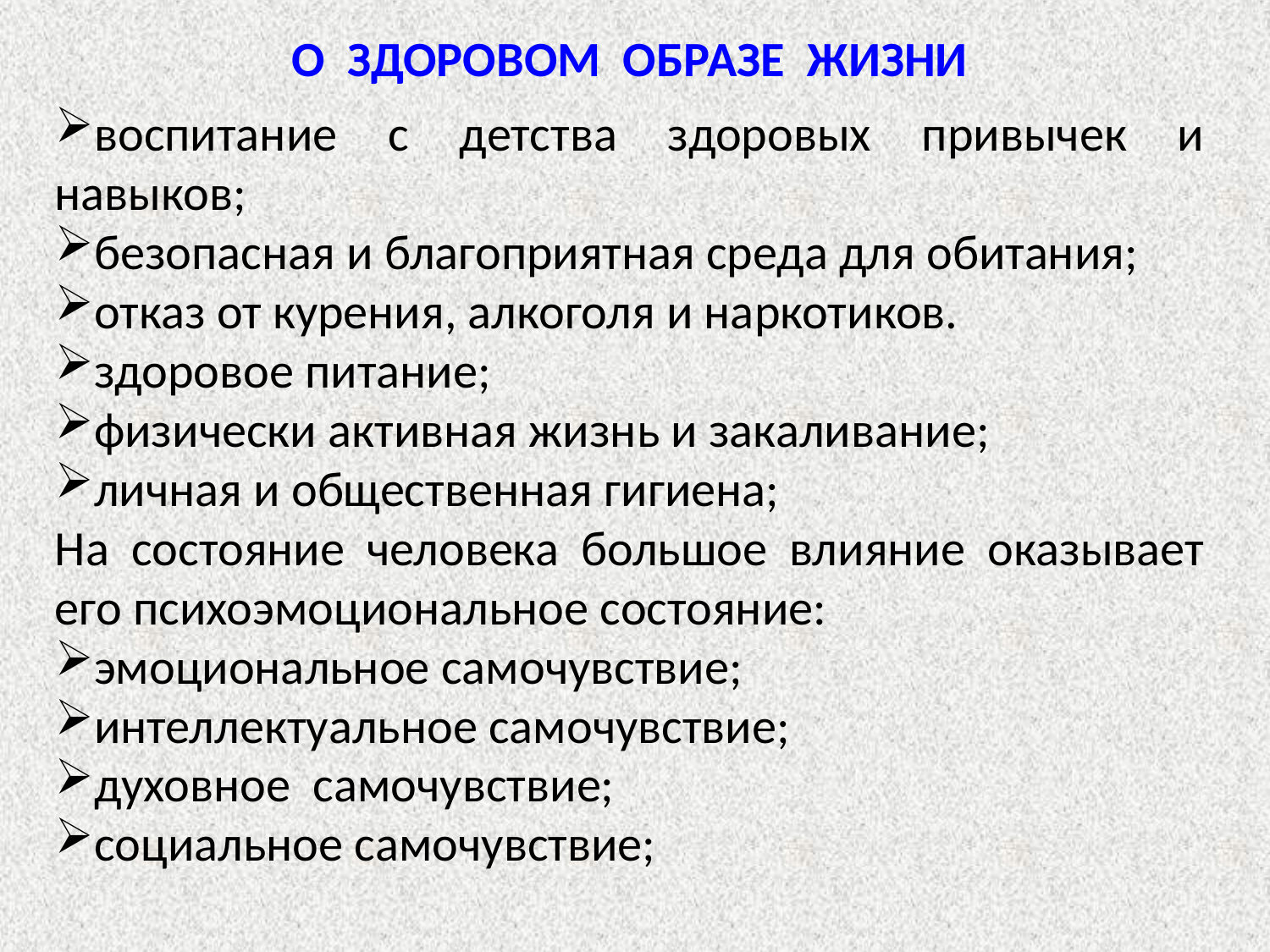

О  ЗДОРОВОМ  ОБРАЗЕ  ЖИЗНИ

воспитание с детства здоровых привычек и навыков;
безопасная и благоприятная среда для обитания;
отказ от курения, алкоголя и наркотиков.
здоровое питание;
физически активная жизнь и закаливание;
личная и общественная гигиена;
На состояние человека большое влияние оказывает его психоэмоциональное состояние:
эмоциональное самочувствие;
интеллектуальное самочувствие;
духовное  самочувствие;
социальное самочувствие;